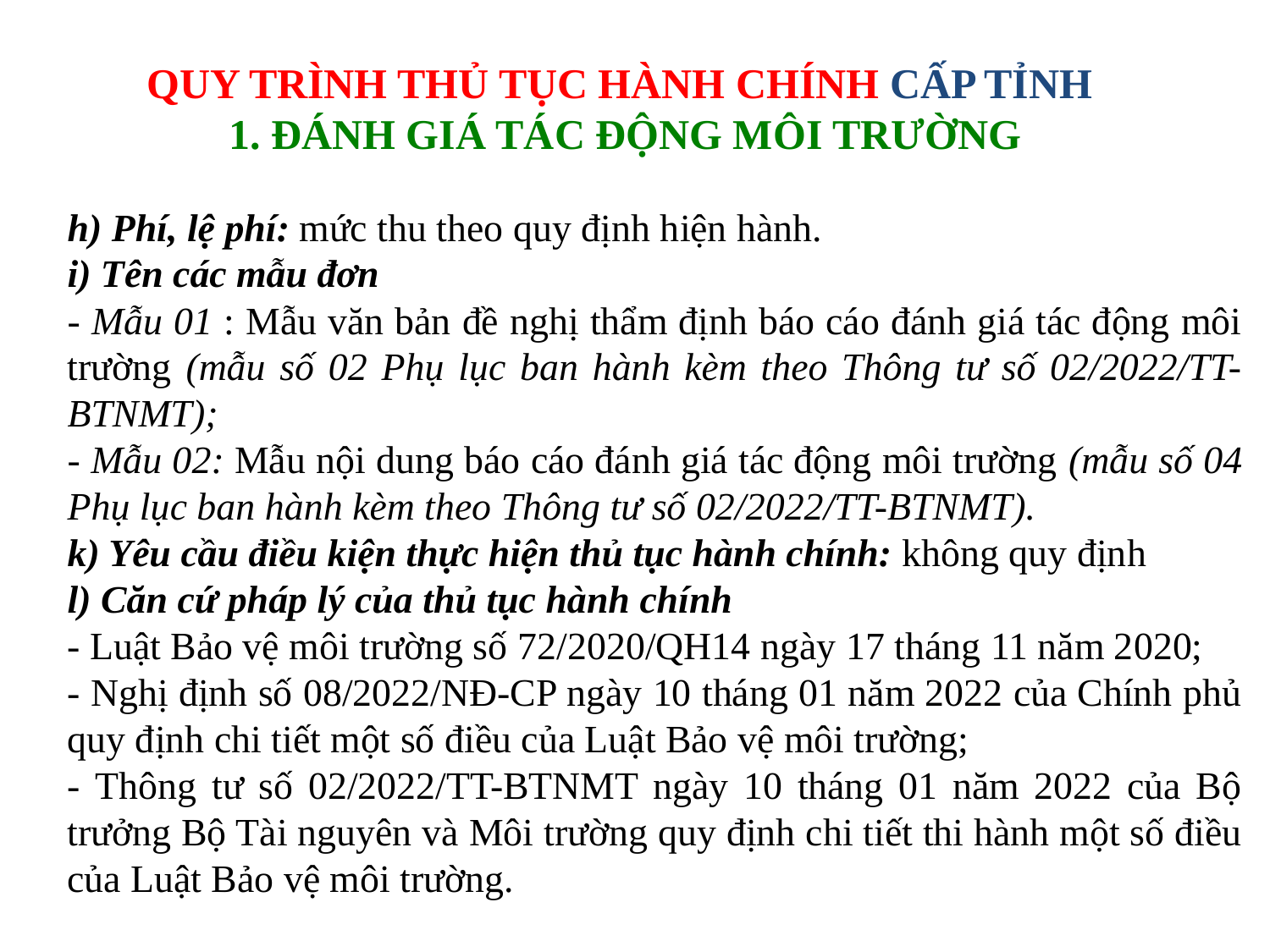

QUY TRÌNH THỦ TỤC HÀNH CHÍNH CẤP TỈNH
1. ĐÁNH GIÁ TÁC ĐỘNG MÔI TRƯỜNG
h) Phí, lệ phí: mức thu theo quy định hiện hành.
i) Tên các mẫu đơn
- Mẫu 01 : Mẫu văn bản đề nghị thẩm định báo cáo đánh giá tác động môi trường (mẫu số 02 Phụ lục ban hành kèm theo Thông tư số 02/2022/TT-BTNMT);
- Mẫu 02: Mẫu nội dung báo cáo đánh giá tác động môi trường (mẫu số 04 Phụ lục ban hành kèm theo Thông tư số 02/2022/TT-BTNMT).
k) Yêu cầu điều kiện thực hiện thủ tục hành chính: không quy định
l) Căn cứ pháp lý của thủ tục hành chính
- Luật Bảo vệ môi trường số 72/2020/QH14 ngày 17 tháng 11 năm 2020;
- Nghị định số 08/2022/NĐ-CP ngày 10 tháng 01 năm 2022 của Chính phủ quy định chi tiết một số điều của Luật Bảo vệ môi trường;
- Thông tư số 02/2022/TT-BTNMT ngày 10 tháng 01 năm 2022 của Bộ trưởng Bộ Tài nguyên và Môi trường quy định chi tiết thi hành một số điều của Luật Bảo vệ môi trường.